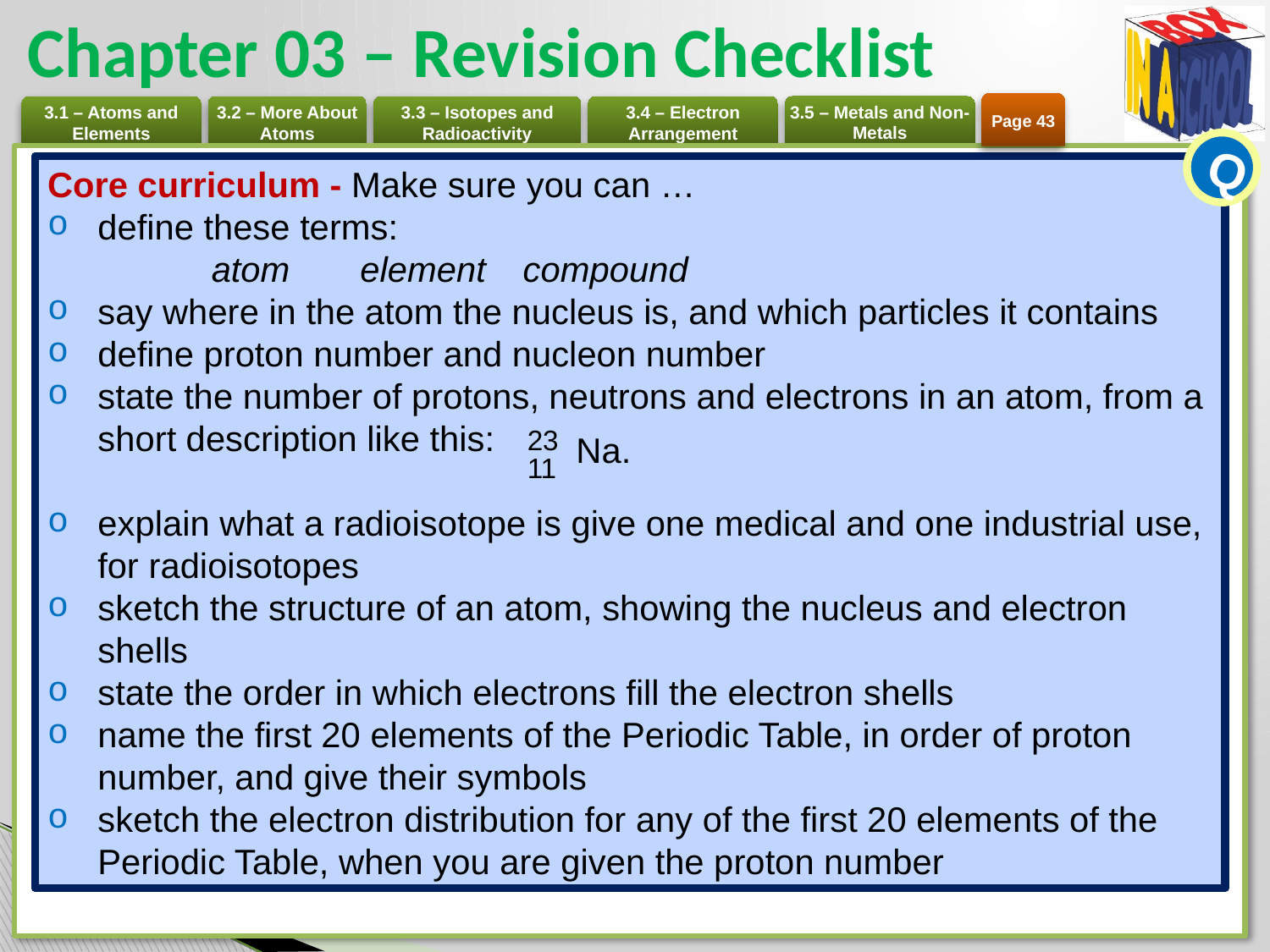

# Chapter 03 – Revision Checklist
Page 43
Q
Core curriculum - Make sure you can …
define these terms:
	atom 	element 	compound
say where in the atom the nucleus is, and which particles it contains
define proton number and nucleon number
state the number of protons, neutrons and electrons in an atom, from a short description like this:
explain what a radioisotope is give one medical and one industrial use, for radioisotopes
sketch the structure of an atom, showing the nucleus and electron shells
state the order in which electrons fill the electron shells
name the first 20 elements of the Periodic Table, in order of proton number, and give their symbols
sketch the electron distribution for any of the first 20 elements of the Periodic Table, when you are given the proton number
23
     Na.
11